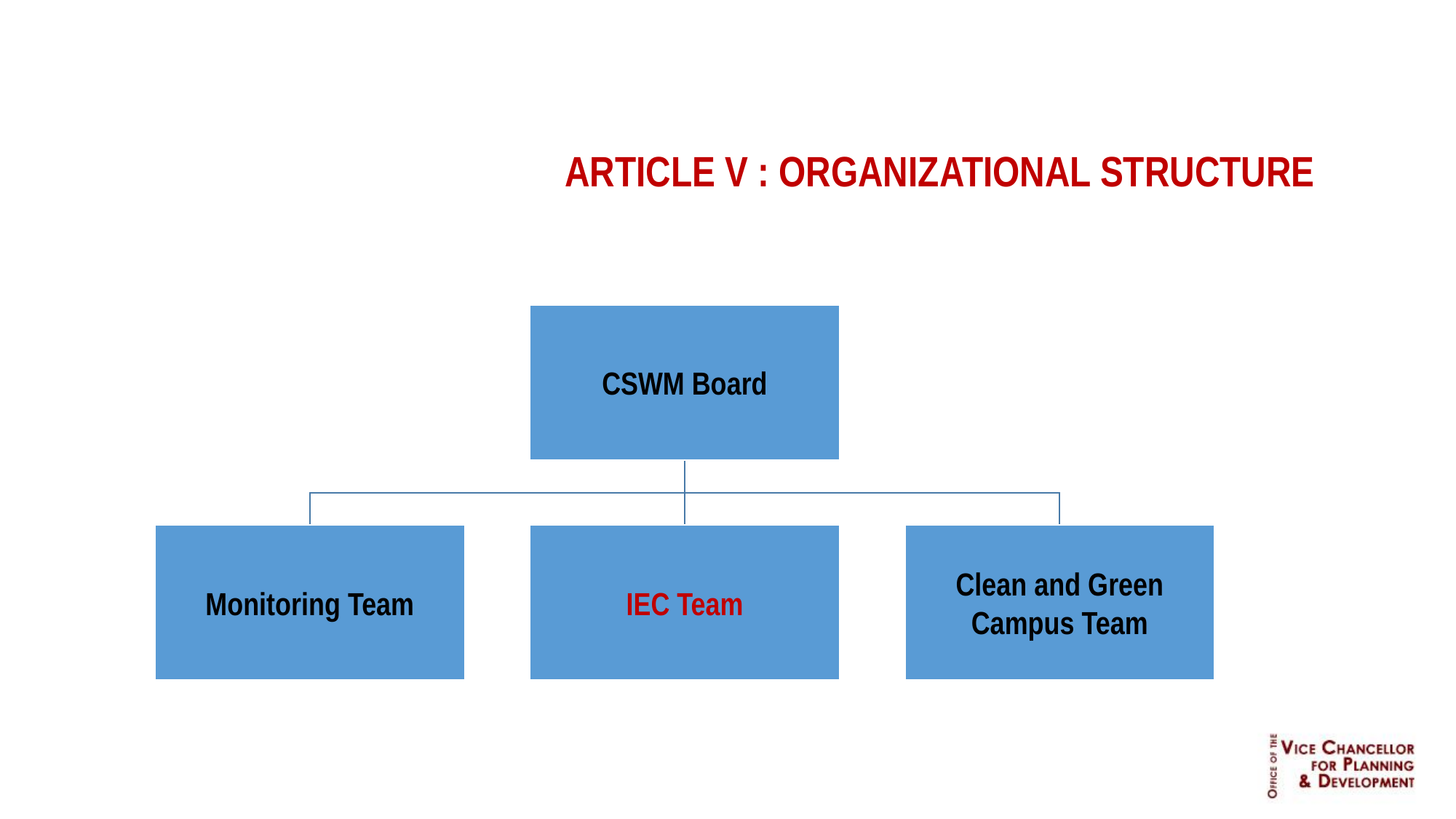

ARTICLE V : ORGANIZATIONAL STRUCTURE

CSWM Board

Monitoring Team

IEC Team

Clean and Green Campus Team